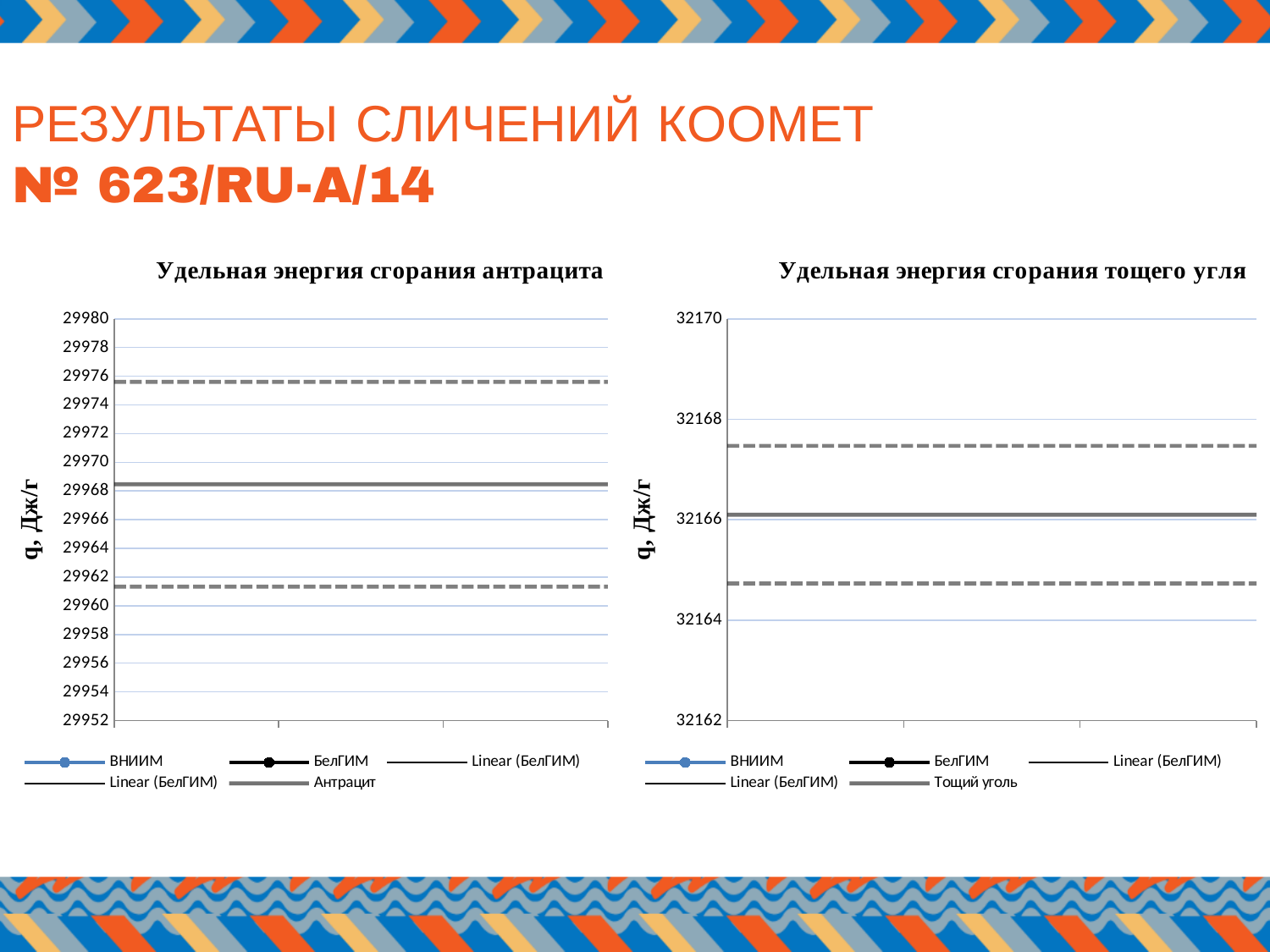

РЕЗУЛЬТАТЫ СЛИЧЕНИЙ КООМЕТ
№ 623/RU-A/14

### Chart: Удельная энергия сгорания антрацита

| Category |  |  |  |  |  |
|---|---|---|---|---|---|

### Chart: Удельная энергия сгорания тощего угля

| Category |  |  |  |  |  |
|---|---|---|---|---|---|